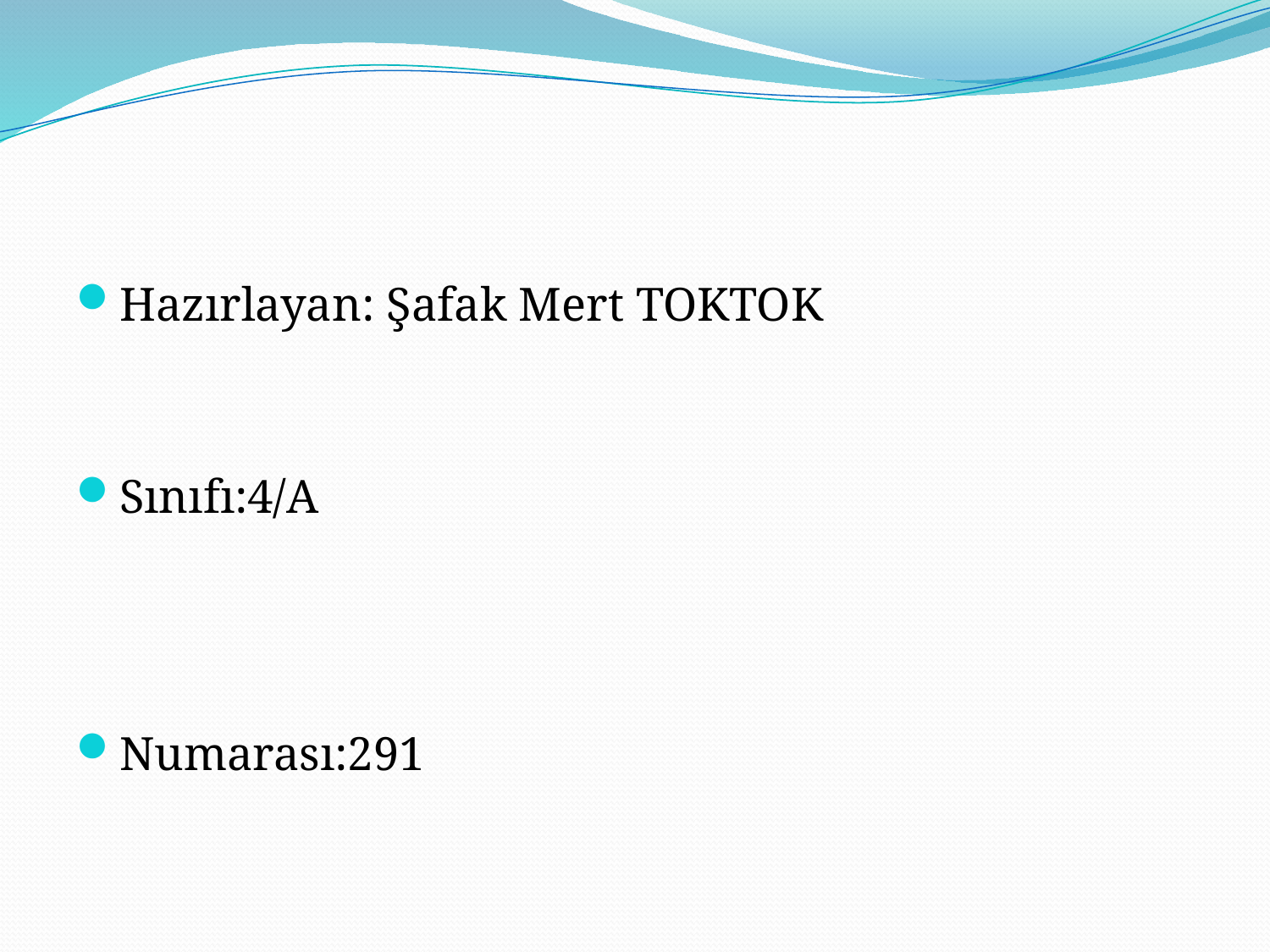

#
Hazırlayan: Şafak Mert TOKTOK

Sınıfı:4/A

Numarası:291